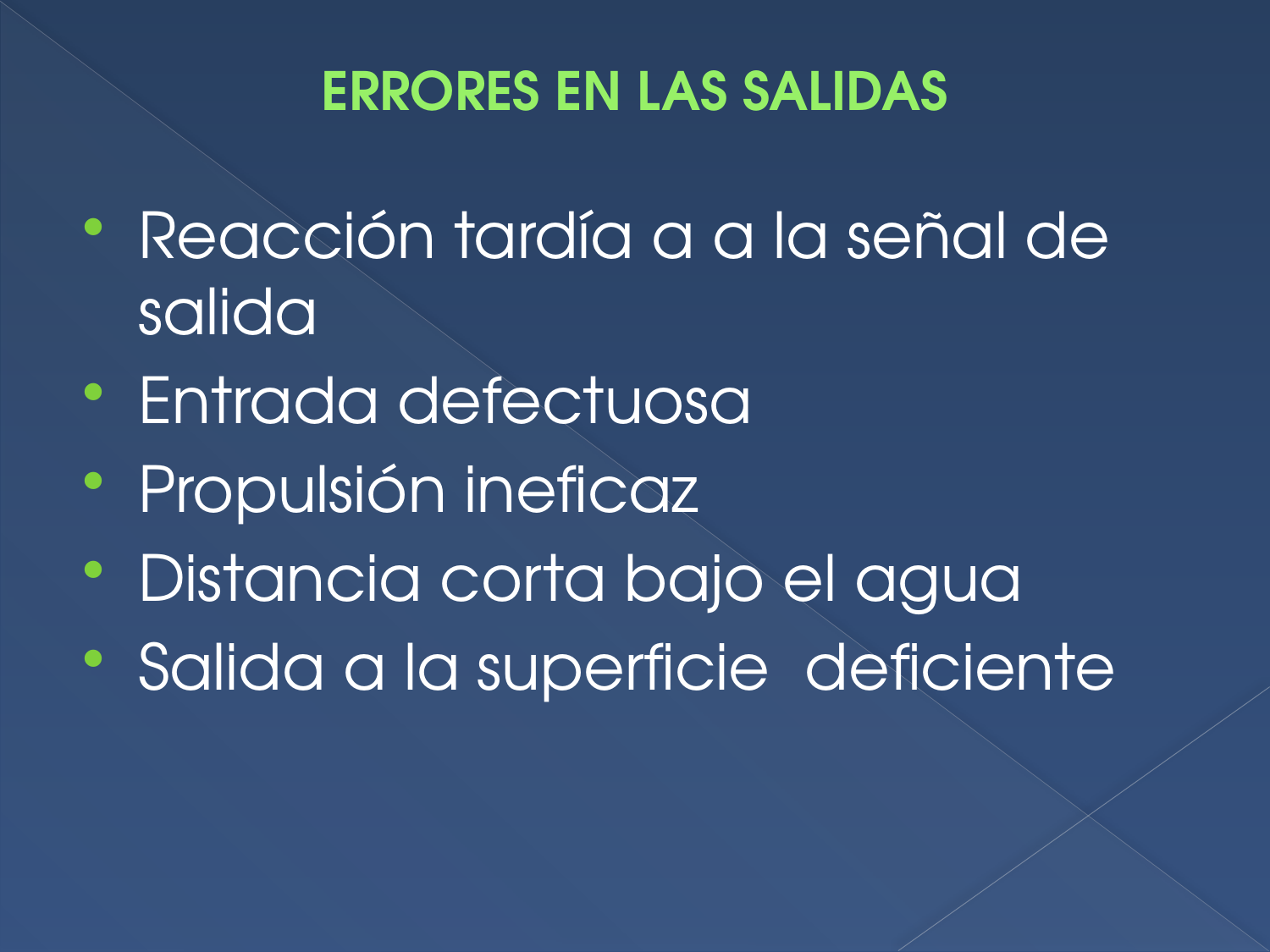

# ERRORES EN LAS SALIDAS
Reacción tardía a a la señal de salida
Entrada defectuosa
Propulsión ineficaz
Distancia corta bajo el agua
Salida a la superficie  deficiente